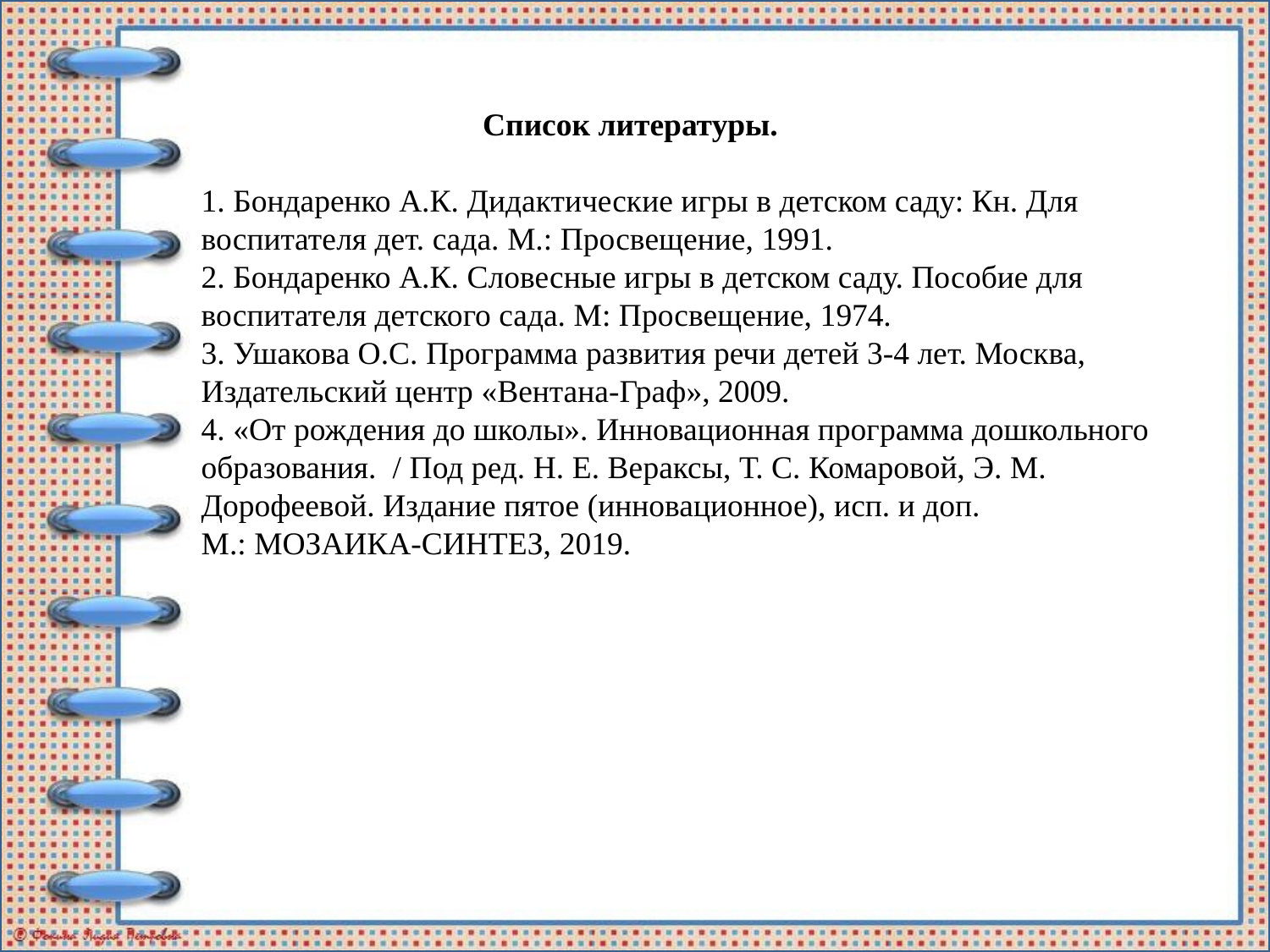

Список литературы.

1. Бондаренко А.К. Дидактические игры в детском саду: Кн. Для воспитателя дет. сада. М.: Просвещение, 1991.
2. Бондаренко А.К. Словесные игры в детском саду. Пособие для воспитателя детского сада. М: Просвещение, 1974.
3. Ушакова О.С. Программа развития речи детей 3-4 лет. Москва,  Издательский центр «Вентана-Граф», 2009.
4. «От рождения до школы». Инновационная программа дошкольного образования.  / Под ред. Н. Е. Вераксы, Т. С. Комаровой, Э. М. Дорофеевой. Издание пятое (инновационное), исп. и доп.  М.: МОЗАИКА-СИНТЕЗ, 2019.